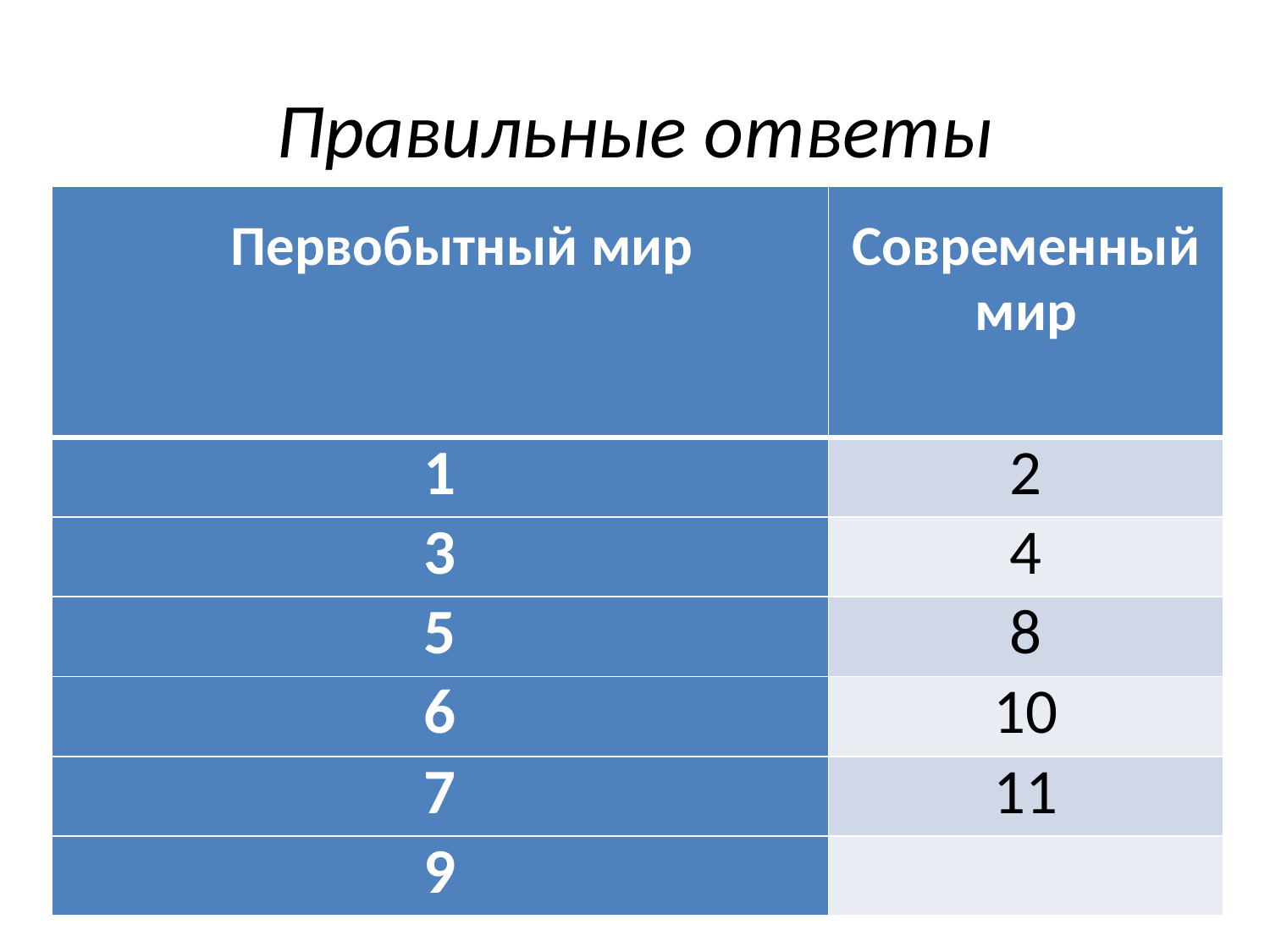

# Правильные ответы
| Первобытный мир | Современный мир |
| --- | --- |
| 1 | 2 |
| 3 | 4 |
| 5 | 8 |
| 6 | 10 |
| 7 | 11 |
| 9 |  |